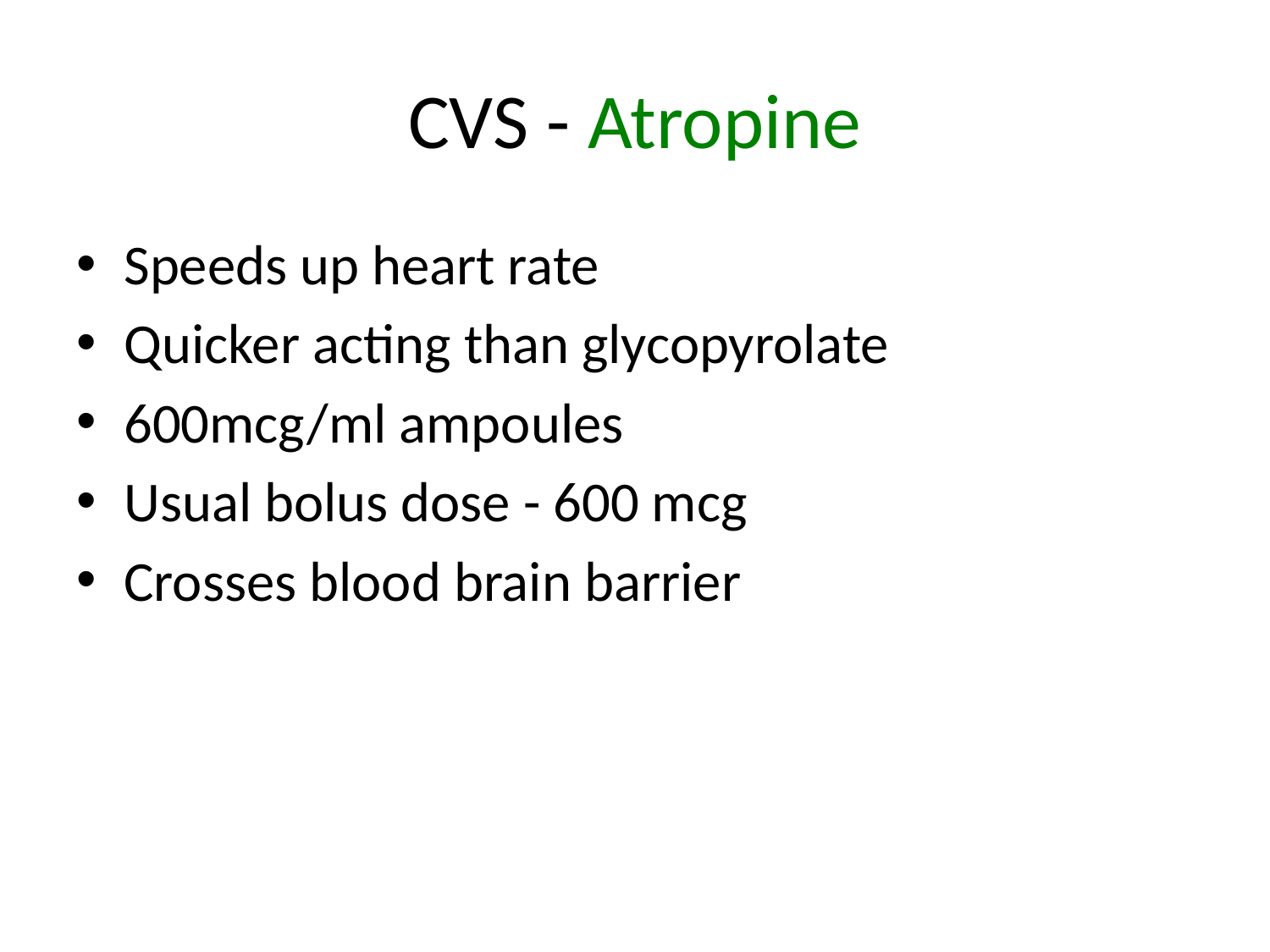

# CVS - Atropine
Speeds up heart rate
Quicker acting than glycopyrolate
600mcg/ml ampoules
Usual bolus dose - 600 mcg
Crosses blood brain barrier